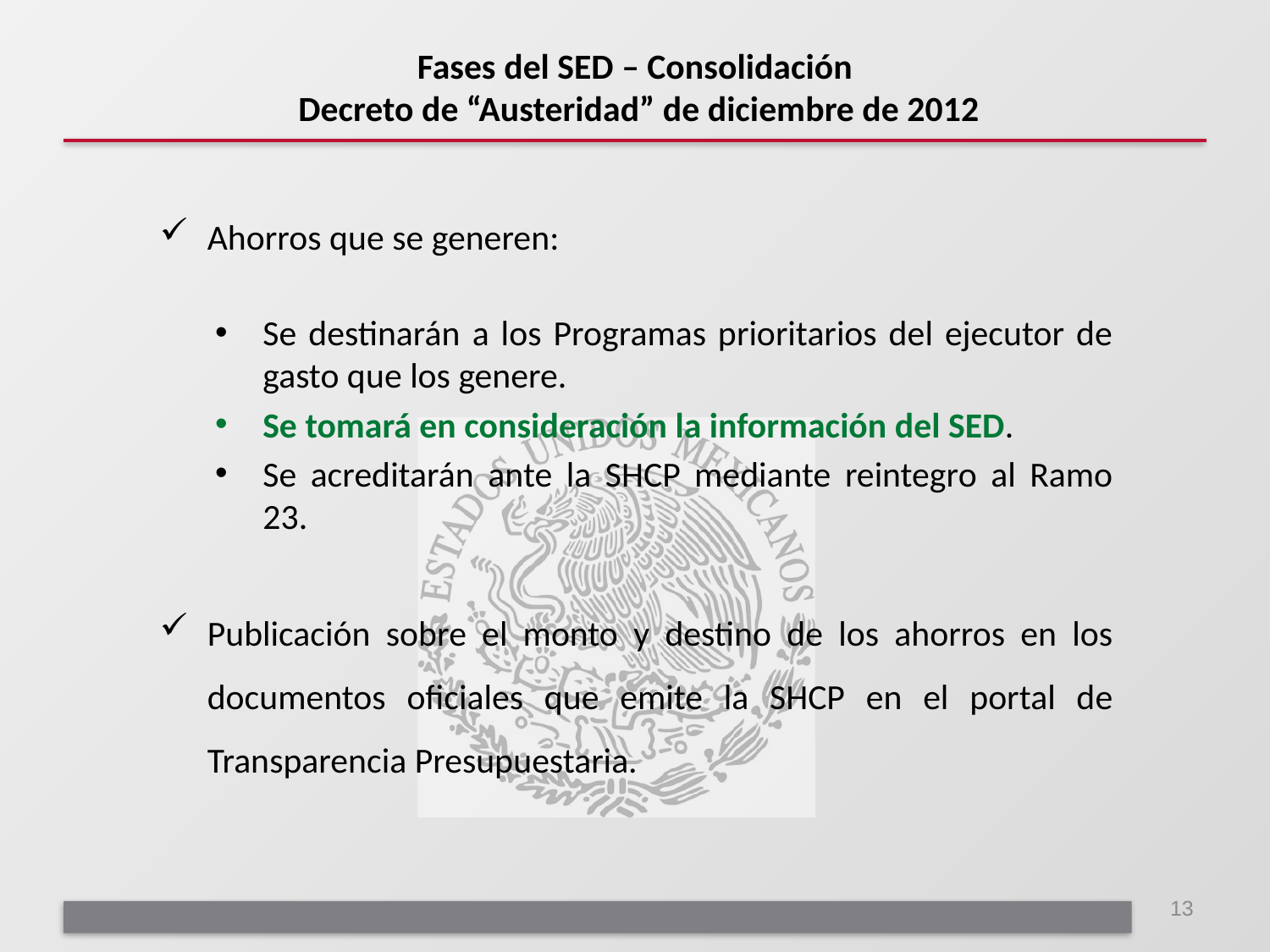

# Fases del SED – Consolidación Decreto de “Austeridad” de diciembre de 2012
Ahorros que se generen:

Se destinarán a los Programas prioritarios del ejecutor de gasto que los genere.
Se tomará en consideración la información del SED.
Se acreditarán ante la SHCP mediante reintegro al Ramo 23.

Publicación sobre el monto y destino de los ahorros en los documentos oficiales que emite la SHCP en el portal de Transparencia Presupuestaria.

13